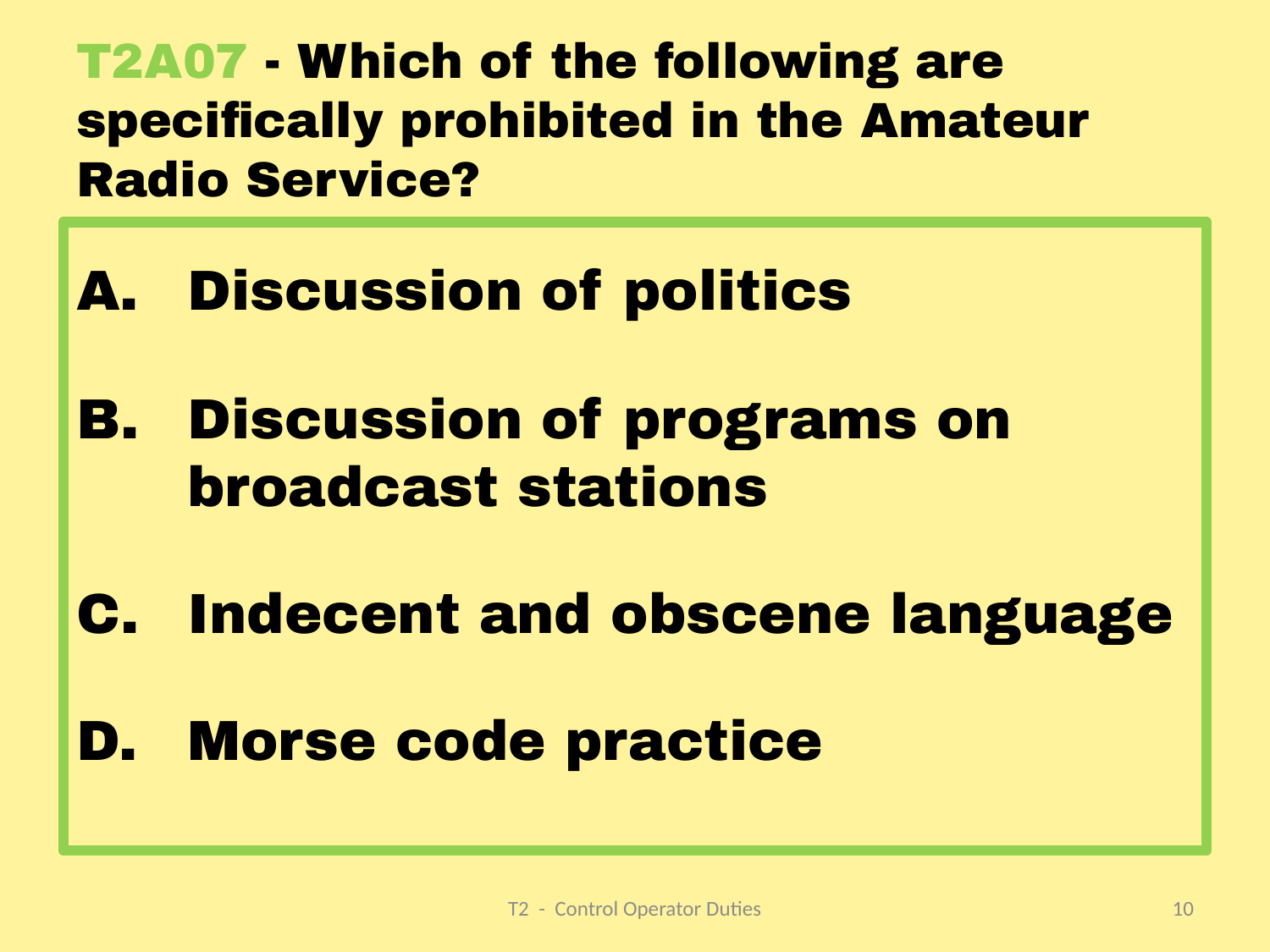

# T2A07 - Which of the following are specifically prohibited in the Amateur Radio Service?

Discussion of politics

Discussion of programs on broadcast stations

Indecent and obscene language

Morse code practice

T2  -  Control Operator Duties
10